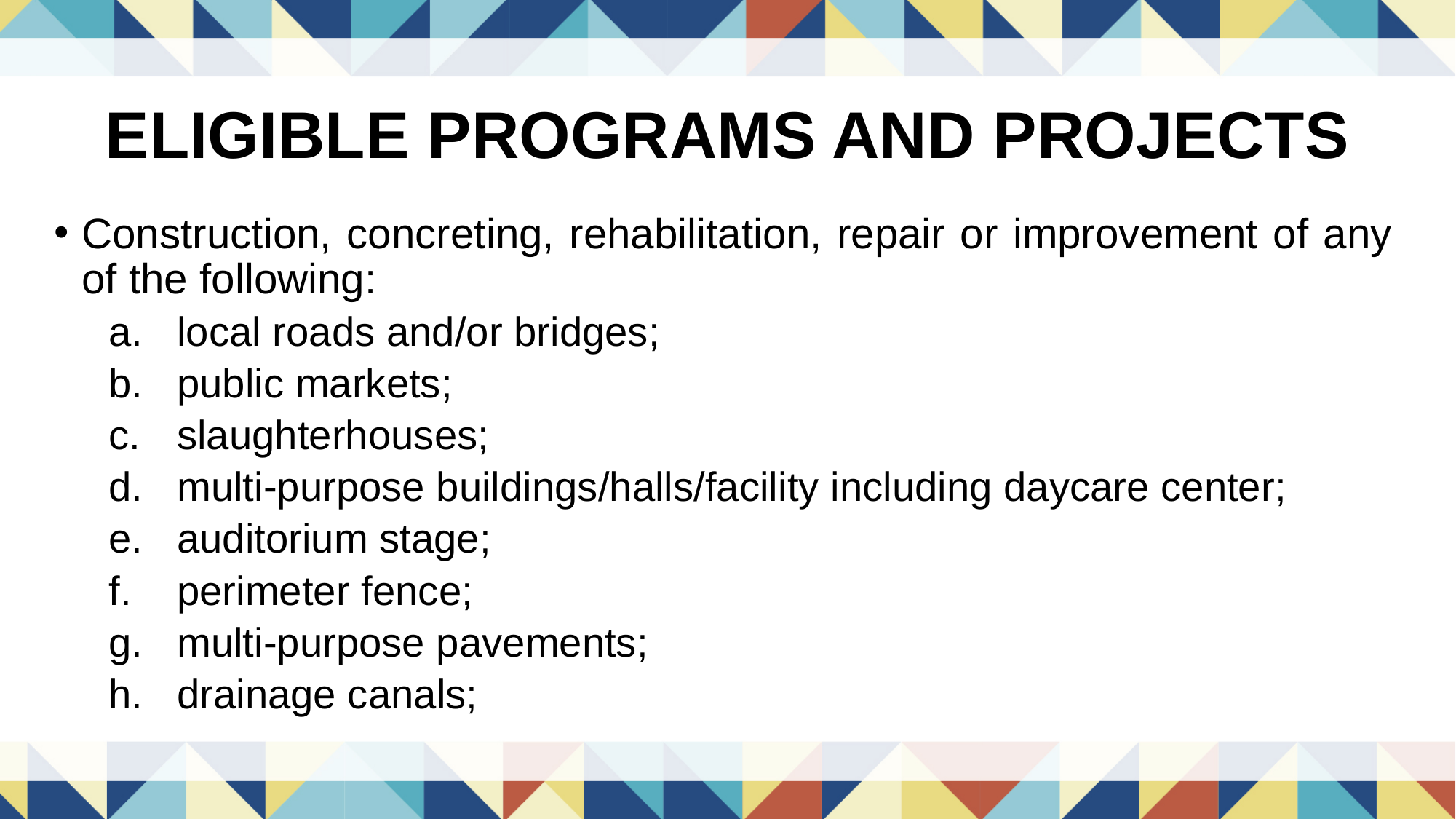

ELIGIBLE PROGRAMS AND PROJECTS
Construction, concreting, rehabilitation, repair or improvement of any of the following:
local roads and/or bridges;
public markets;
slaughterhouses;
multi-purpose buildings/halls/facility including daycare center;
auditorium stage;
perimeter fence;
multi-purpose pavements;
drainage canals;